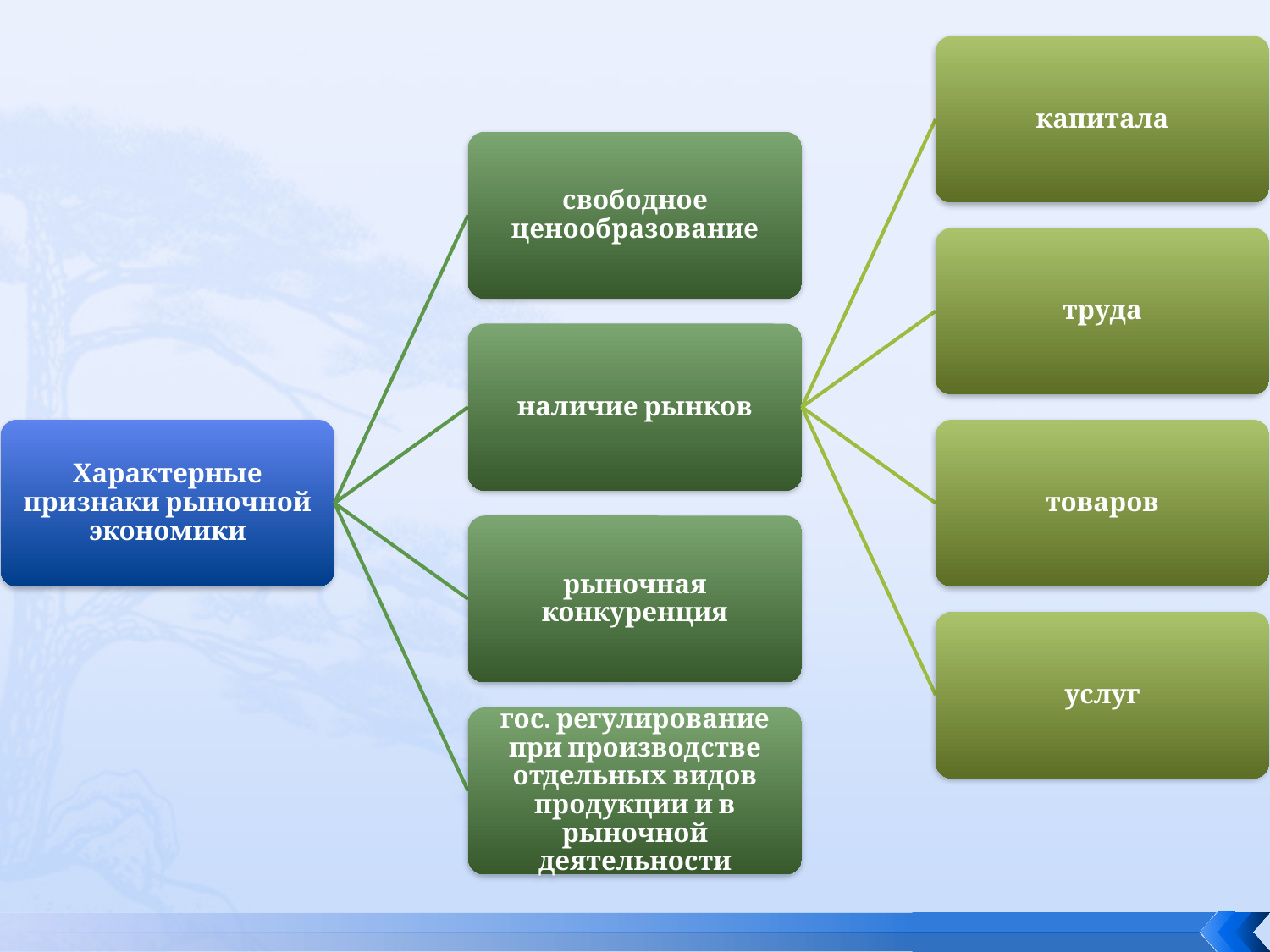

Характерные признаки рыночной экономики

свободное ценообразование

наличие рынков

капитала

труда

товаров

услуг

рыночная конкуренция

гос. регулирование при производстве отдельных видов продукции и в рыночной деятельности